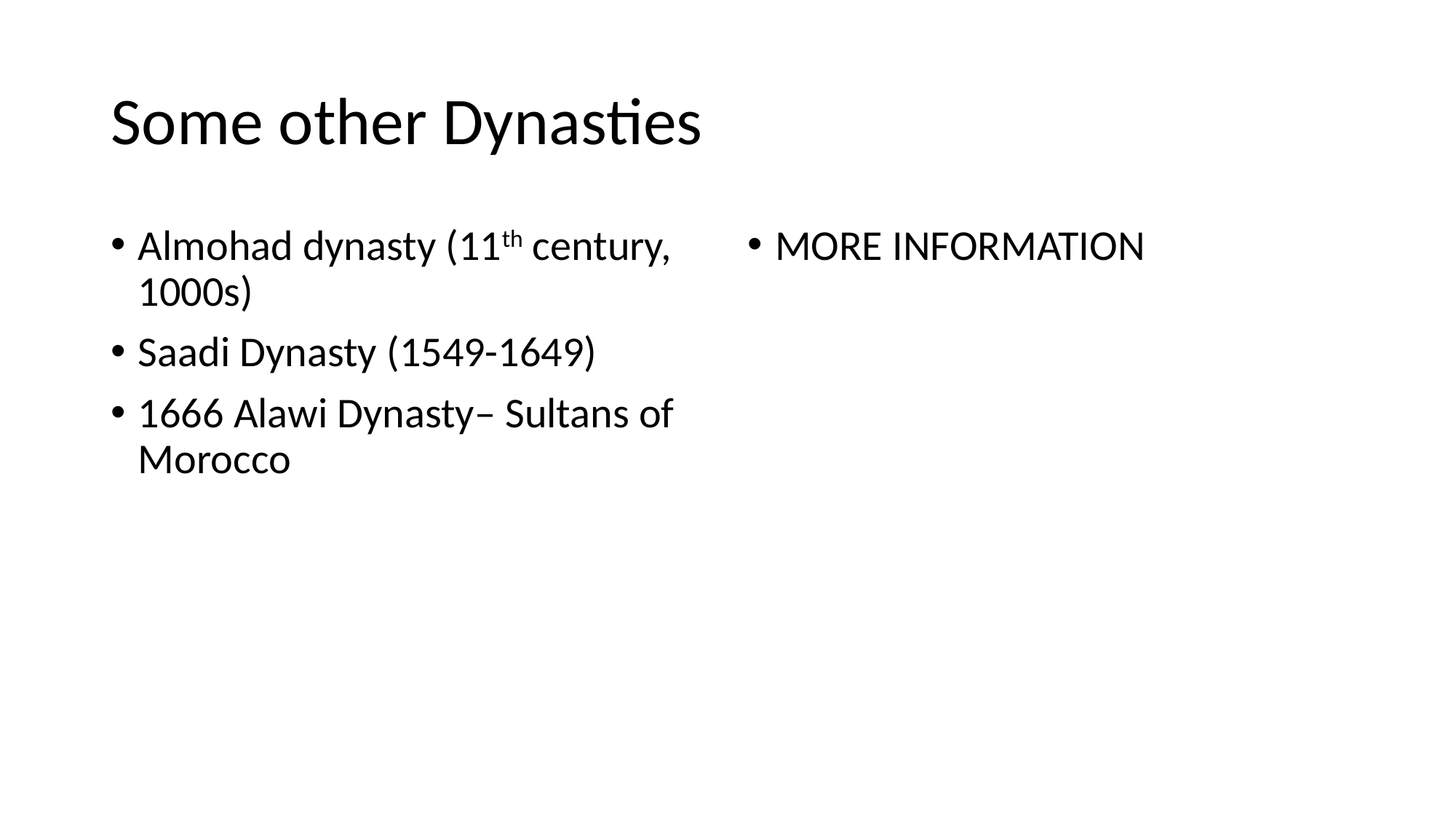

# Some other Dynasties
Almohad dynasty (11th century, 1000s)
Saadi Dynasty (1549-1649)
1666 Alawi Dynasty– Sultans of Morocco

MORE INFORMATION